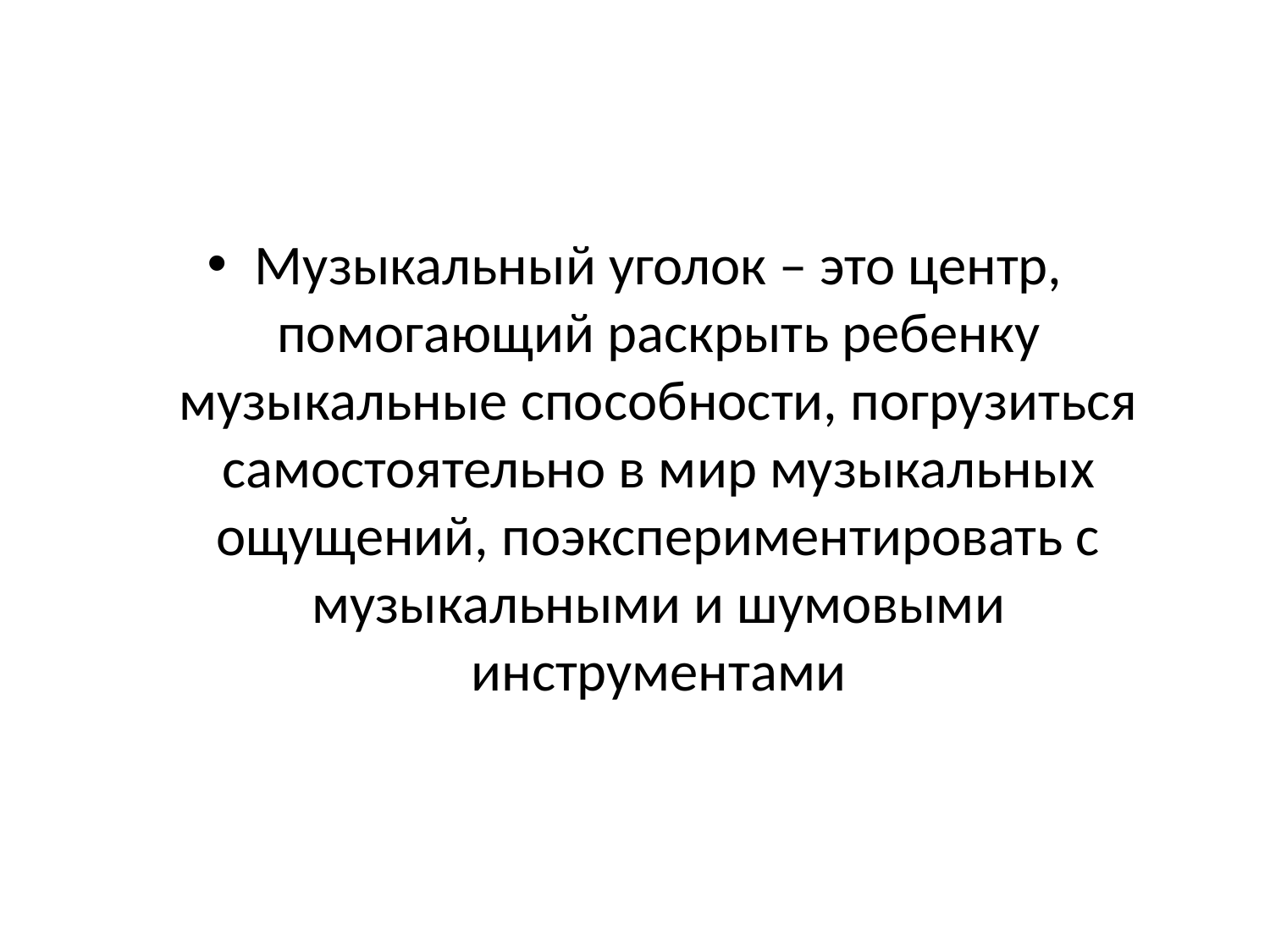

#
Музыкальный уголок – это центр, помогающий раскрыть ребенку музыкальные способности, погрузиться самостоятельно в мир музыкальных ощущений, поэкспериментировать с музыкальными и шумовыми инструментами